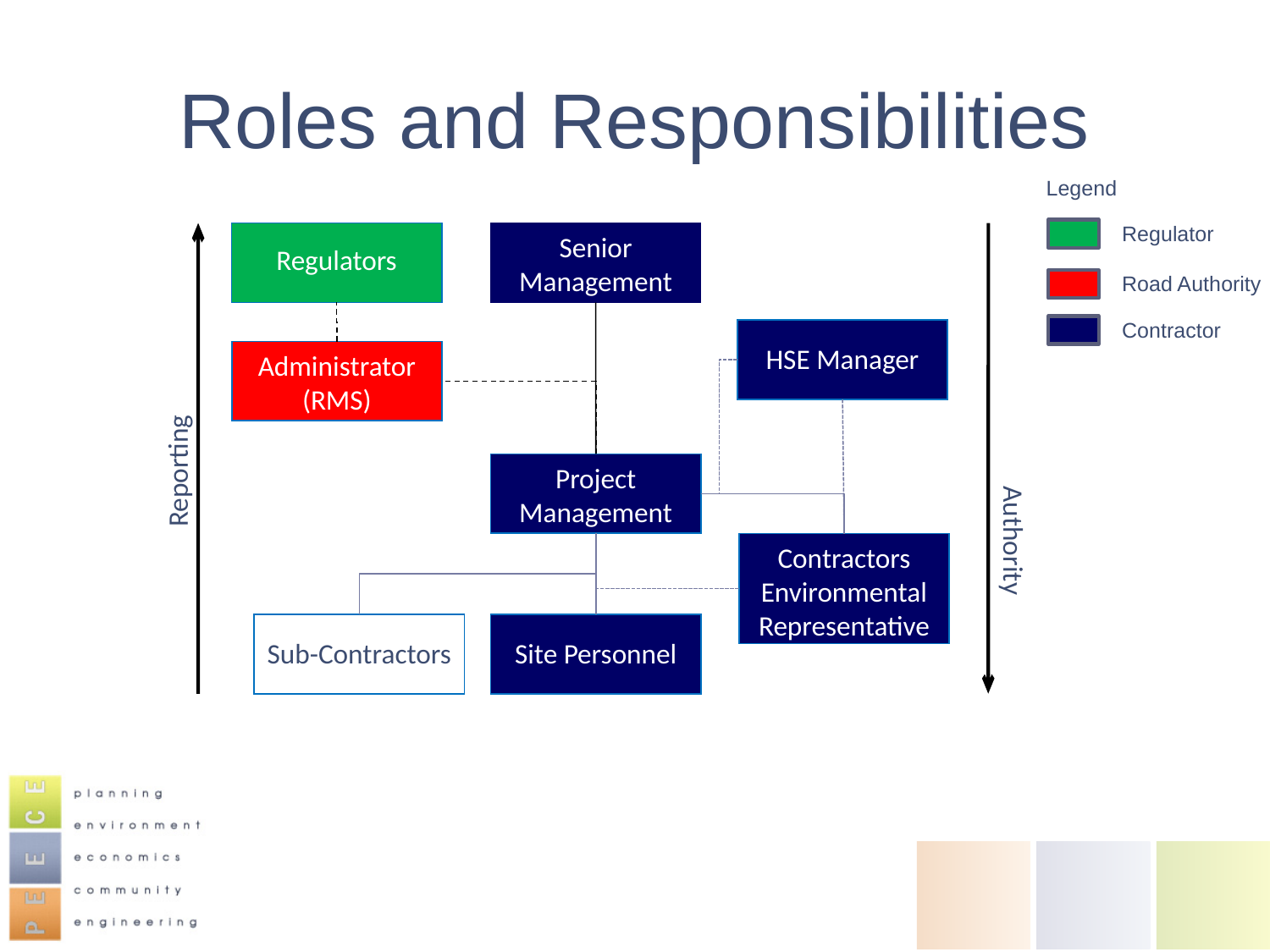

# Roles and Responsibilities
Legend

Regulators
Senior Management
Authority
Reporting

HSE Manager
Administrator
(RMS)
Project Management
Contractors Environmental Representative

Sub-Contractors

Site Personnel
Regulator

Road Authority

Contractor